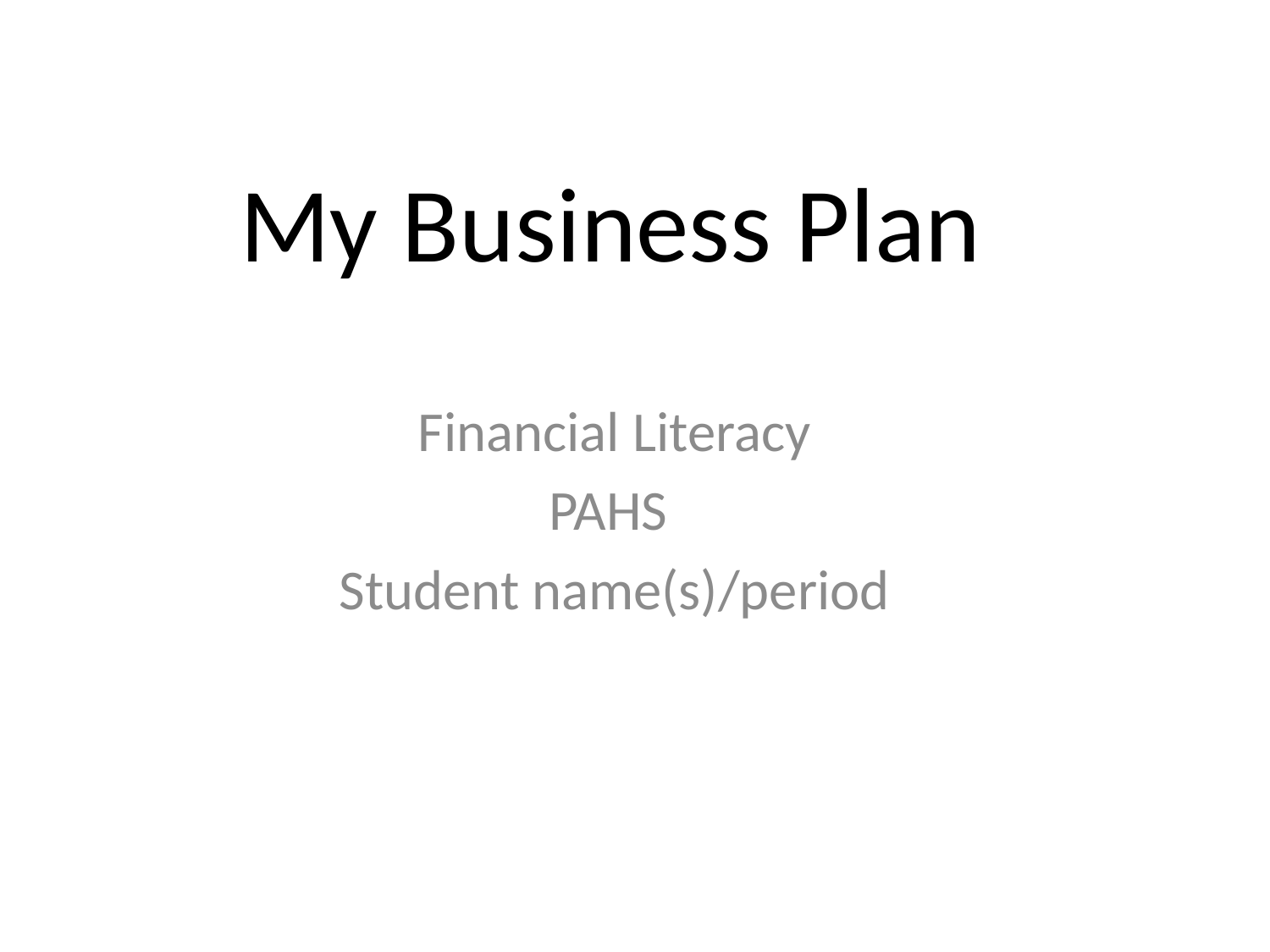

# My Business Plan
Financial Literacy
PAHS
Student name(s)/period